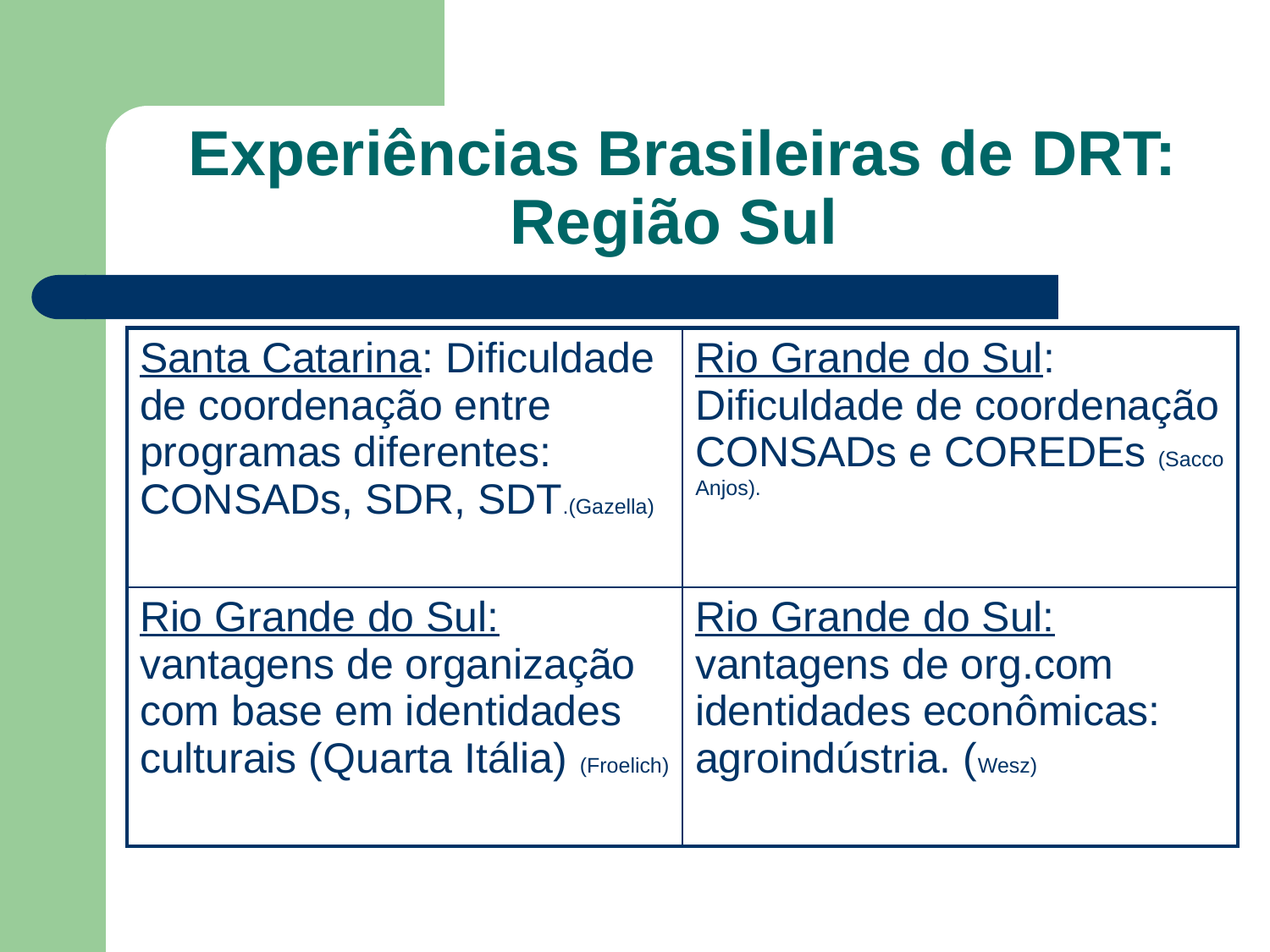

# Experiências Brasileiras de DRT: Região Sul
| Santa Catarina: Dificuldade de coordenação entre programas diferentes: CONSADs, SDR, SDT.(Gazella) | Rio Grande do Sul: Dificuldade de coordenação CONSADs e COREDEs (Sacco Anjos). |
| --- | --- |
| Rio Grande do Sul: vantagens de organização com base em identidades culturais (Quarta Itália) (Froelich) | Rio Grande do Sul: vantagens de org.com identidades econômicas: agroindústria. (Wesz) |